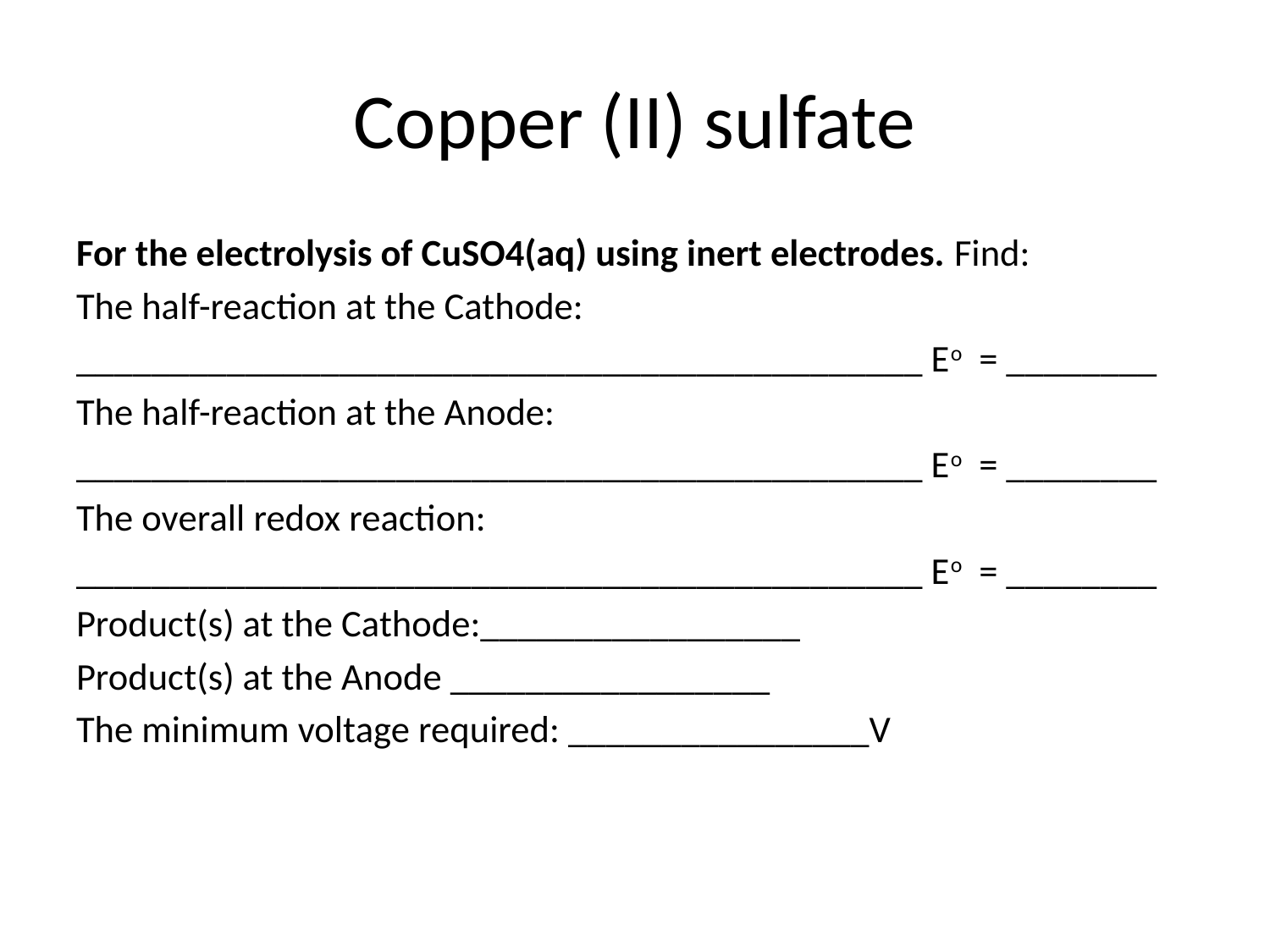

# Copper (II) sulfate
For the electrolysis of CuSO4(aq) using inert electrodes. Find:
The half-reaction at the Cathode:
_____________________________________________ Eo  = ________
The half-reaction at the Anode:
_____________________________________________ Eo  = ________
The overall redox reaction:
_____________________________________________ Eo  = ________
Product(s) at the Cathode:_________________
Product(s) at the Anode _________________
The minimum voltage required: ________________V